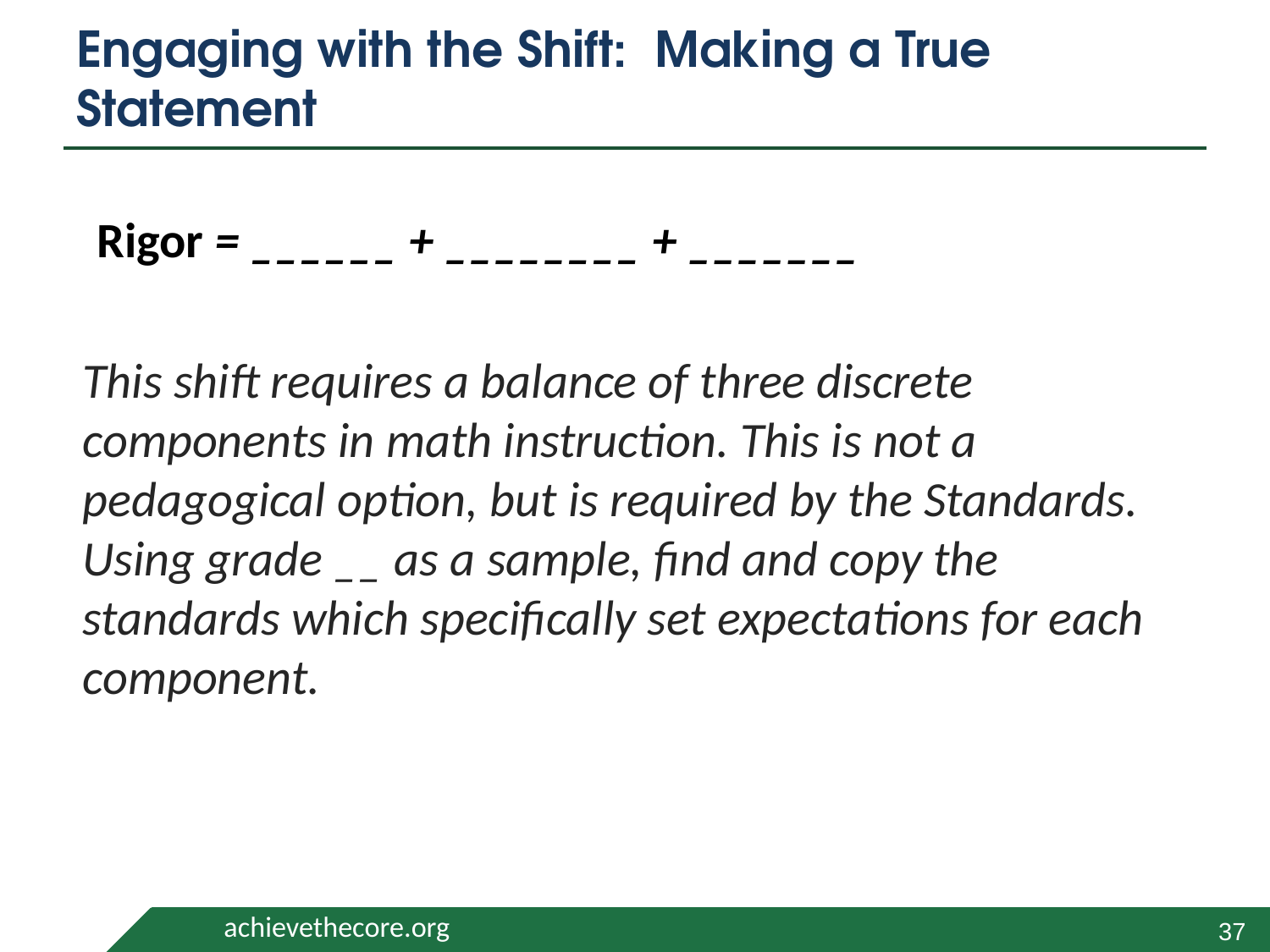

# Engaging with the Shift:  Making a True Statement
Rigor = ______ + ________ + _______
This shift requires a balance of three discrete components in math instruction. This is not a pedagogical option, but is required by the Standards. Using grade __ as a sample, find and copy the standards which specifically set expectations for each component.
37